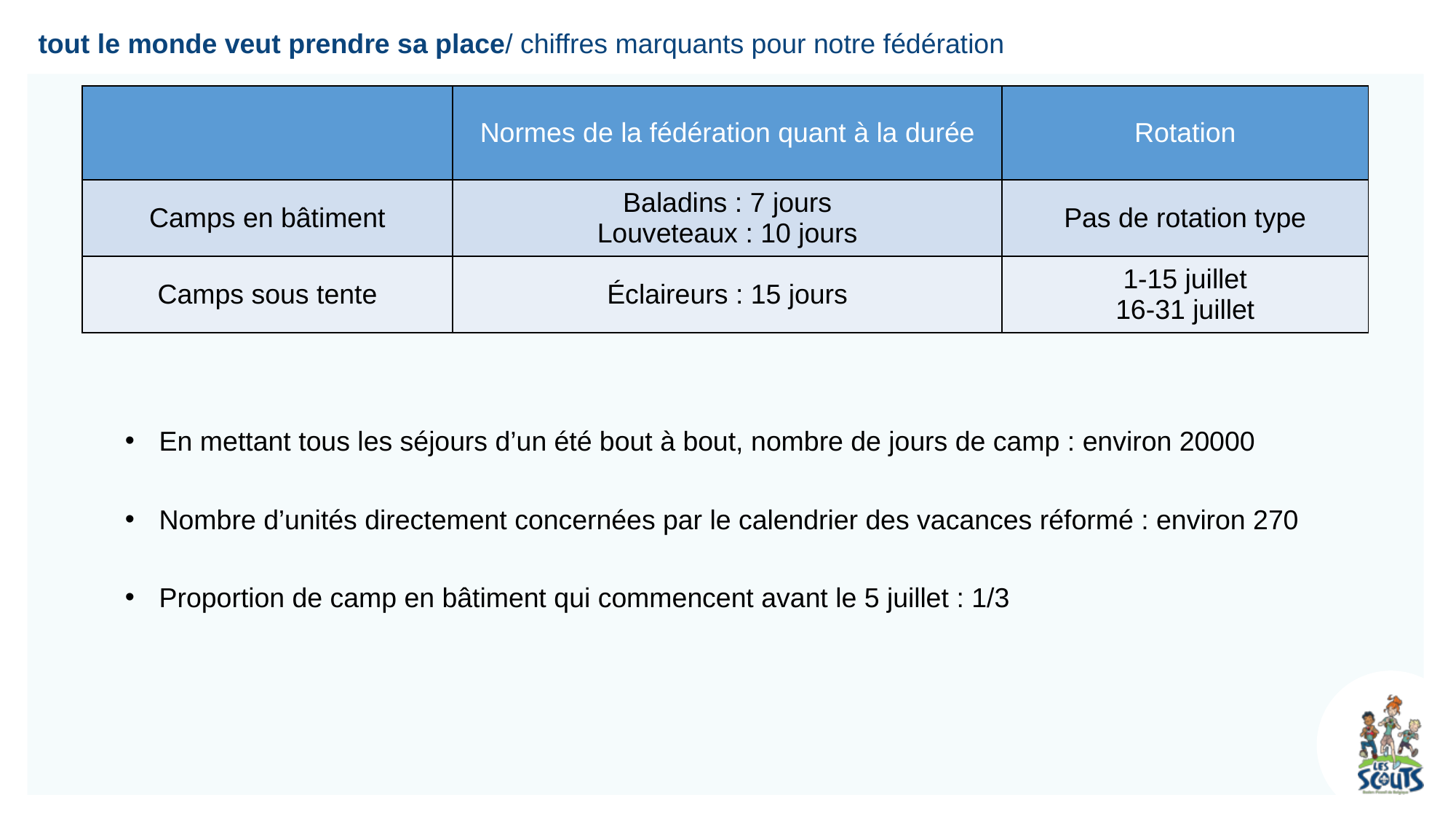

tout le monde veut prendre sa place/ chiffres marquants pour notre fédération
|  | Normes de la fédération quant à la durée | Rotation |
| --- | --- | --- |
| Camps en bâtiment | Baladins : 7 jours Louveteaux : 10 jours | Pas de rotation type |
| Camps sous tente | Éclaireurs : 15 jours | 1-15 juillet 16-31 juillet |

En mettant tous les séjours d’un été bout à bout, nombre de jours de camp : environ 20000
Nombre d’unités directement concernées par le calendrier des vacances réformé : environ 270
Proportion de camp en bâtiment qui commencent avant le 5 juillet : 1/3